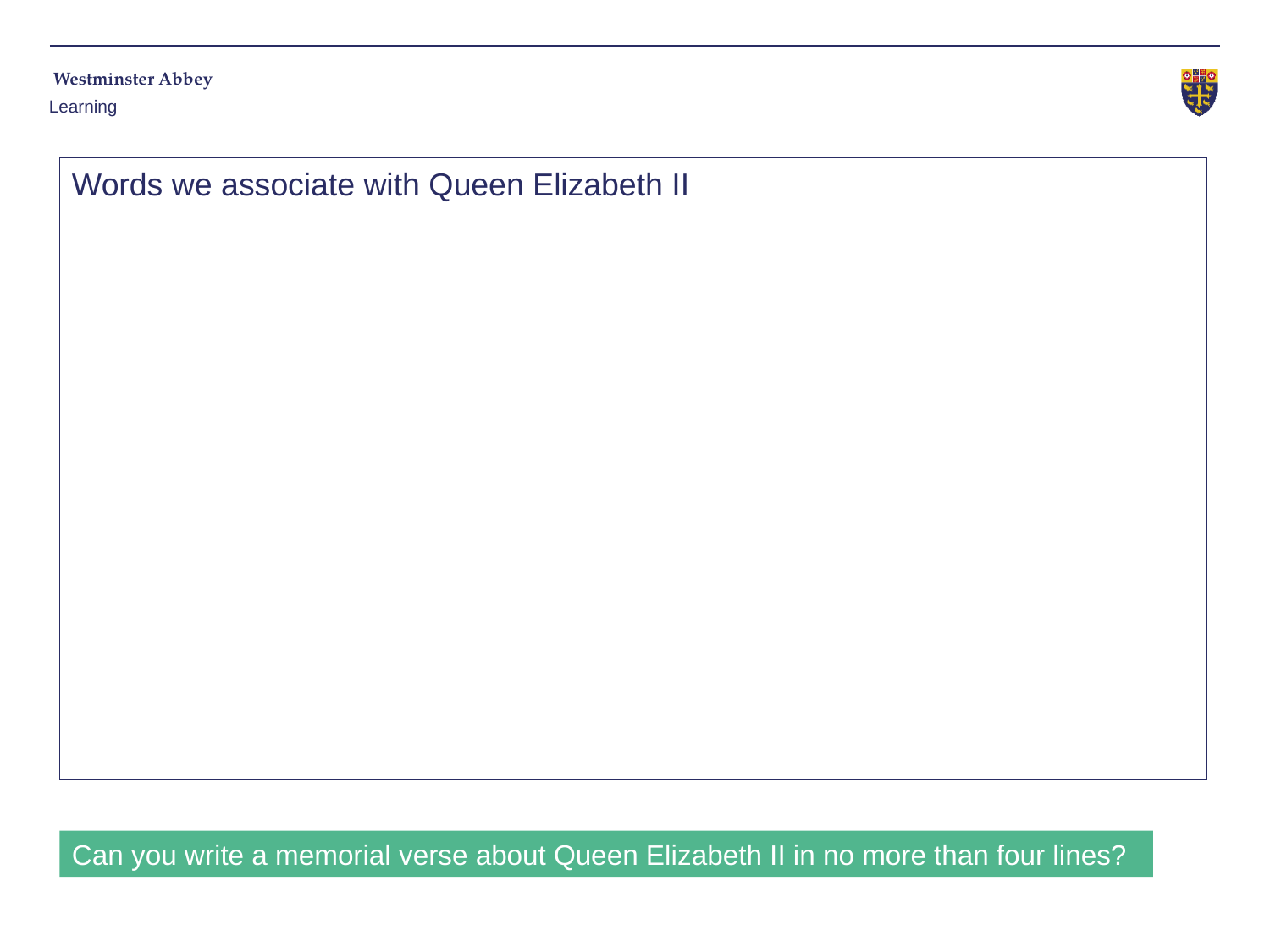

Learning
Words we associate with Queen Elizabeth II

Can you write a memorial verse about Queen Elizabeth II in no more than four lines?